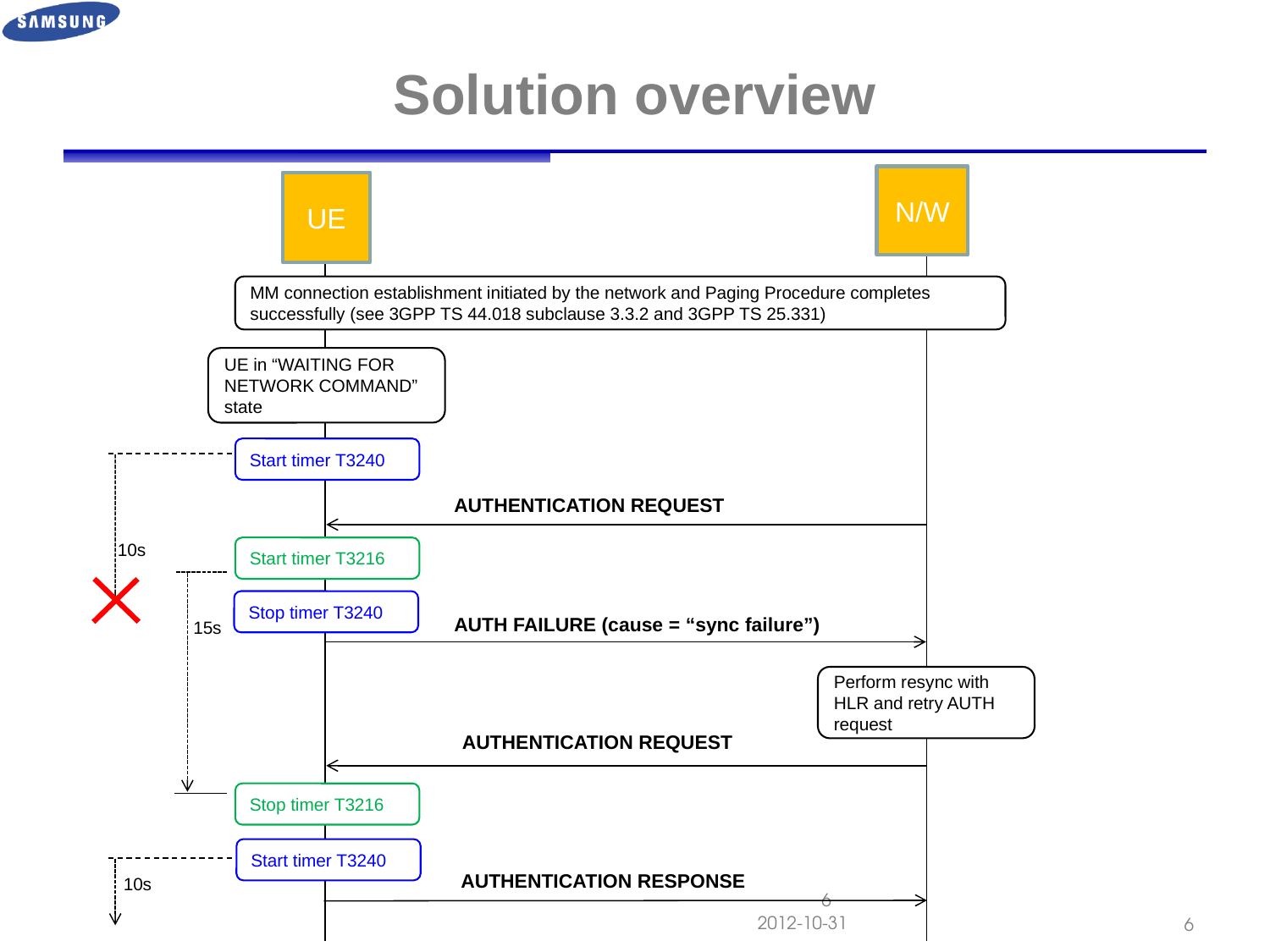

# Solution overview
N/W
UE
MM connection establishment initiated by the network and Paging Procedure completes successfully (see 3GPP TS 44.018 subclause 3.3.2 and 3GPP TS 25.331)
UE in “WAITING FOR NETWORK COMMAND” state
Start timer T3240
AUTHENTICATION REQUEST
10s
Start timer T3216
Stop timer T3240
AUTH FAILURE (cause = “sync failure”)
15s
Perform resync with HLR and retry AUTH request
AUTHENTICATION REQUEST
Stop timer T3216
Start timer T3240
AUTHENTICATION RESPONSE
10s
6
2012-10-31
6